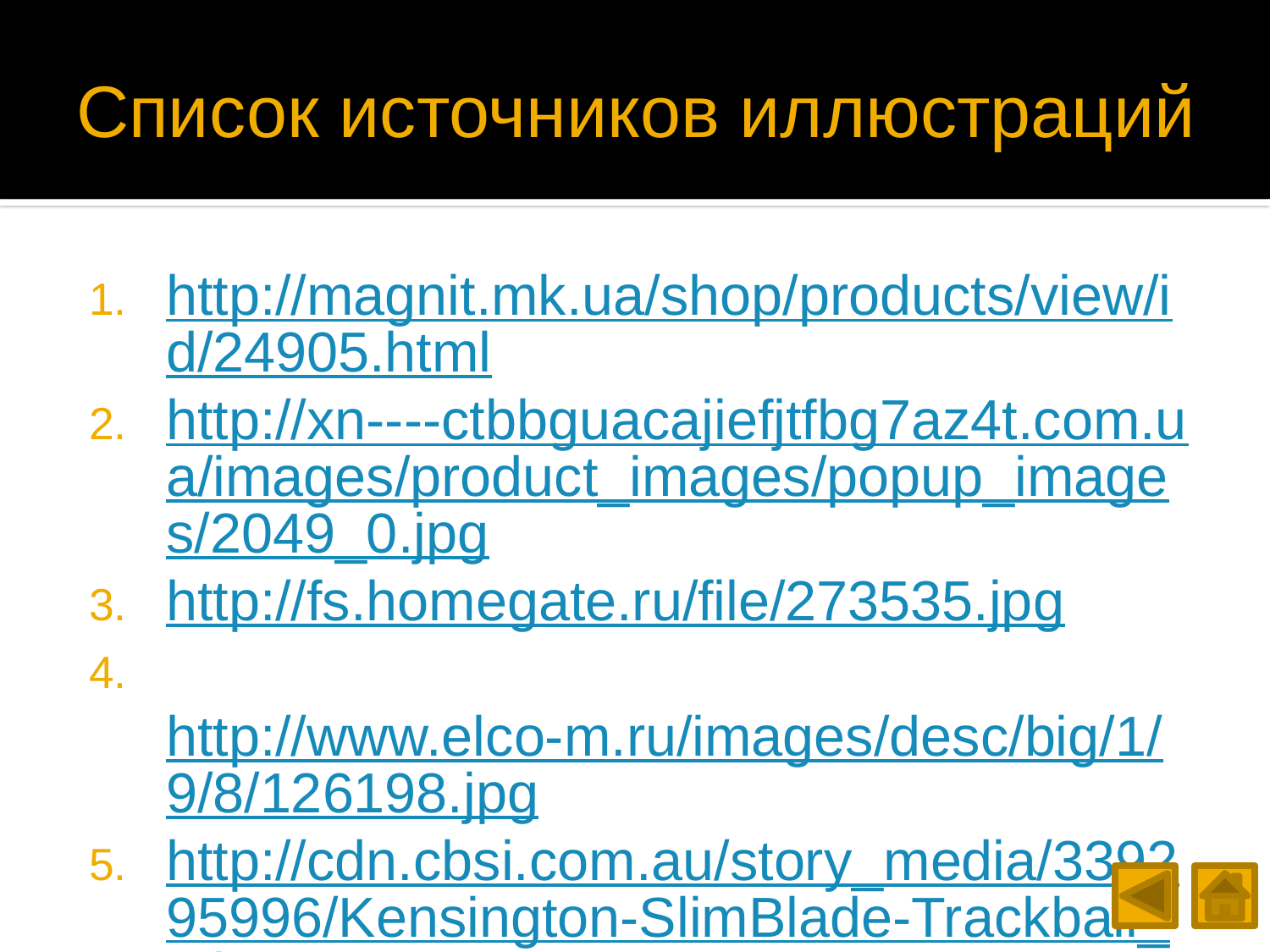

# Список источников иллюстраций
http://magnit.mk.ua/shop/products/view/id/24905.html
http://xn----ctbbguacajiefjtfbg7az4t.com.ua/images/product_images/popup_images/2049_0.jpg
http://fs.homegate.ru/file/273535.jpg
 http://www.elco-m.ru/images/desc/big/1/9/8/126198.jpg
http://cdn.cbsi.com.au/story_media/339295996/Kensington-SlimBlade-Trackball_1.jpg
http://img2.alfa.kz/files/alfa/messages/2/2/7/9/18_0.jpg